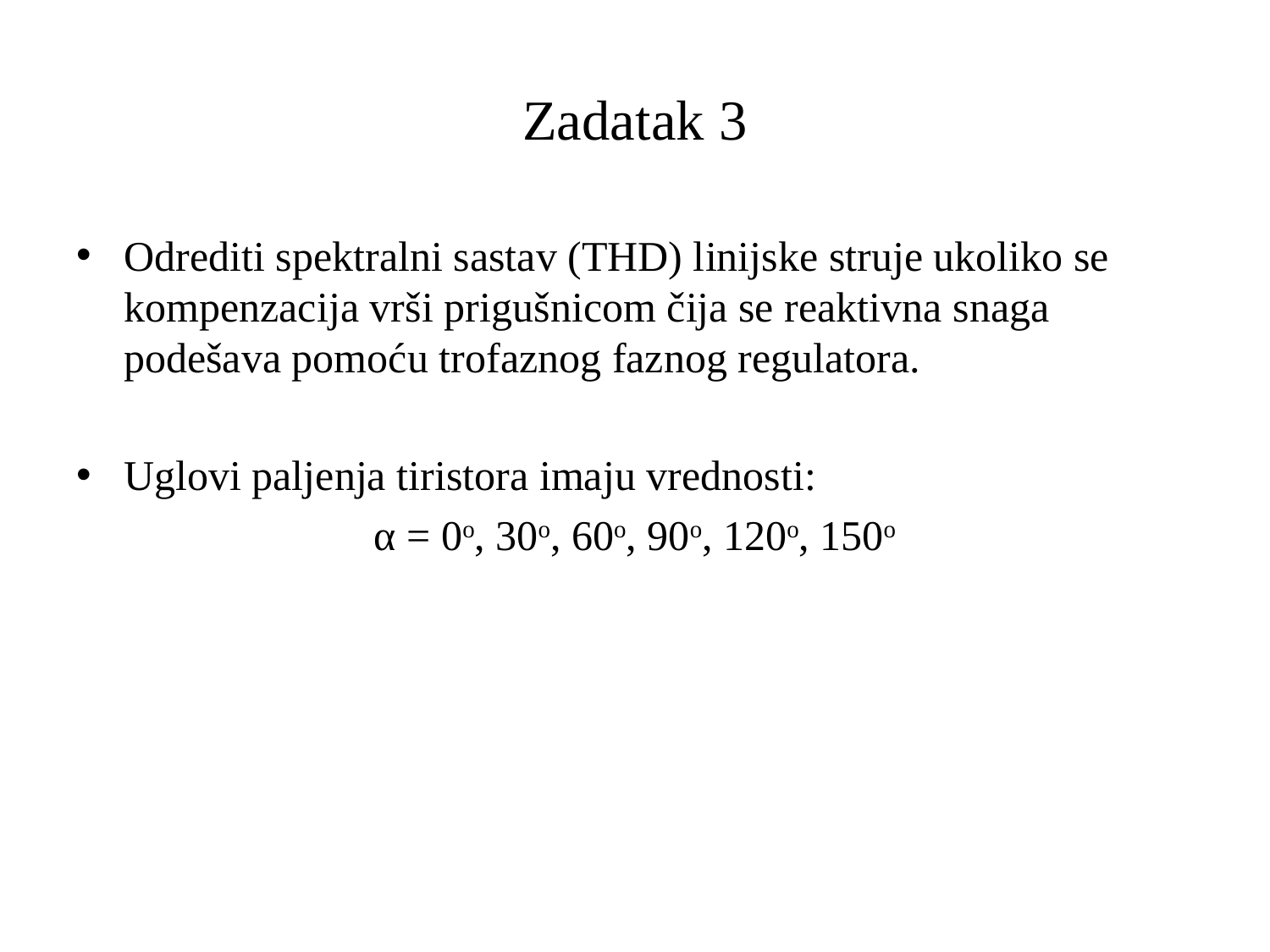

# Zadatak 3
Odrediti spektralni sastav (THD) linijske struje ukoliko se kompenzacija vrši prigušnicom čija se reaktivna snaga podešava pomoću trofaznog faznog regulatora.

Uglovi paljenja tiristora imaju vrednosti:
α = 0o, 30o, 60o, 90o, 120o, 150o